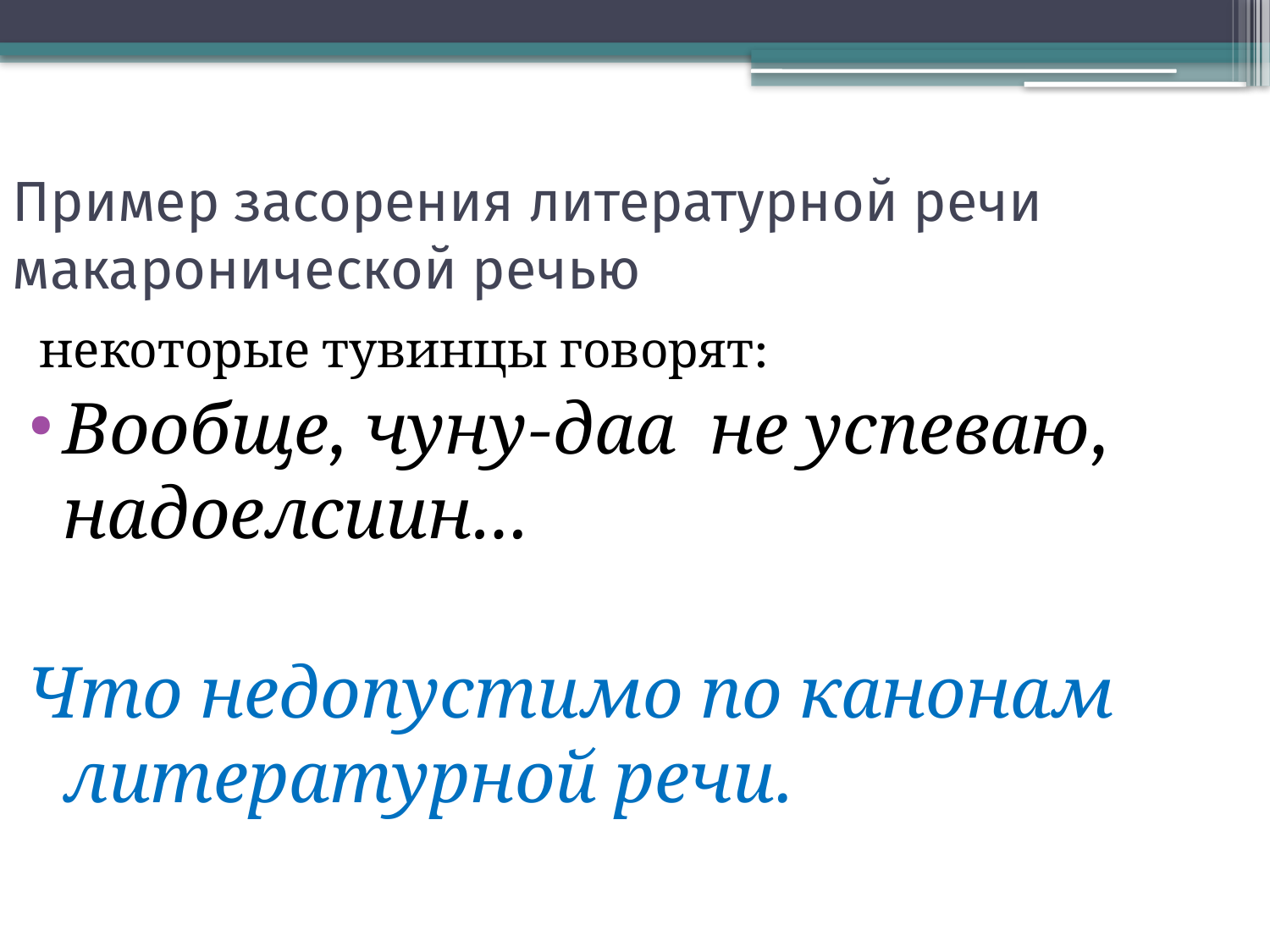

Пример засорения литературной речи макаронической речью
 некоторые тувинцы говорят:
Вообще, чуну-даа  не успеваю, надоелсиин…

Что недопустимо по канонам литературной речи.